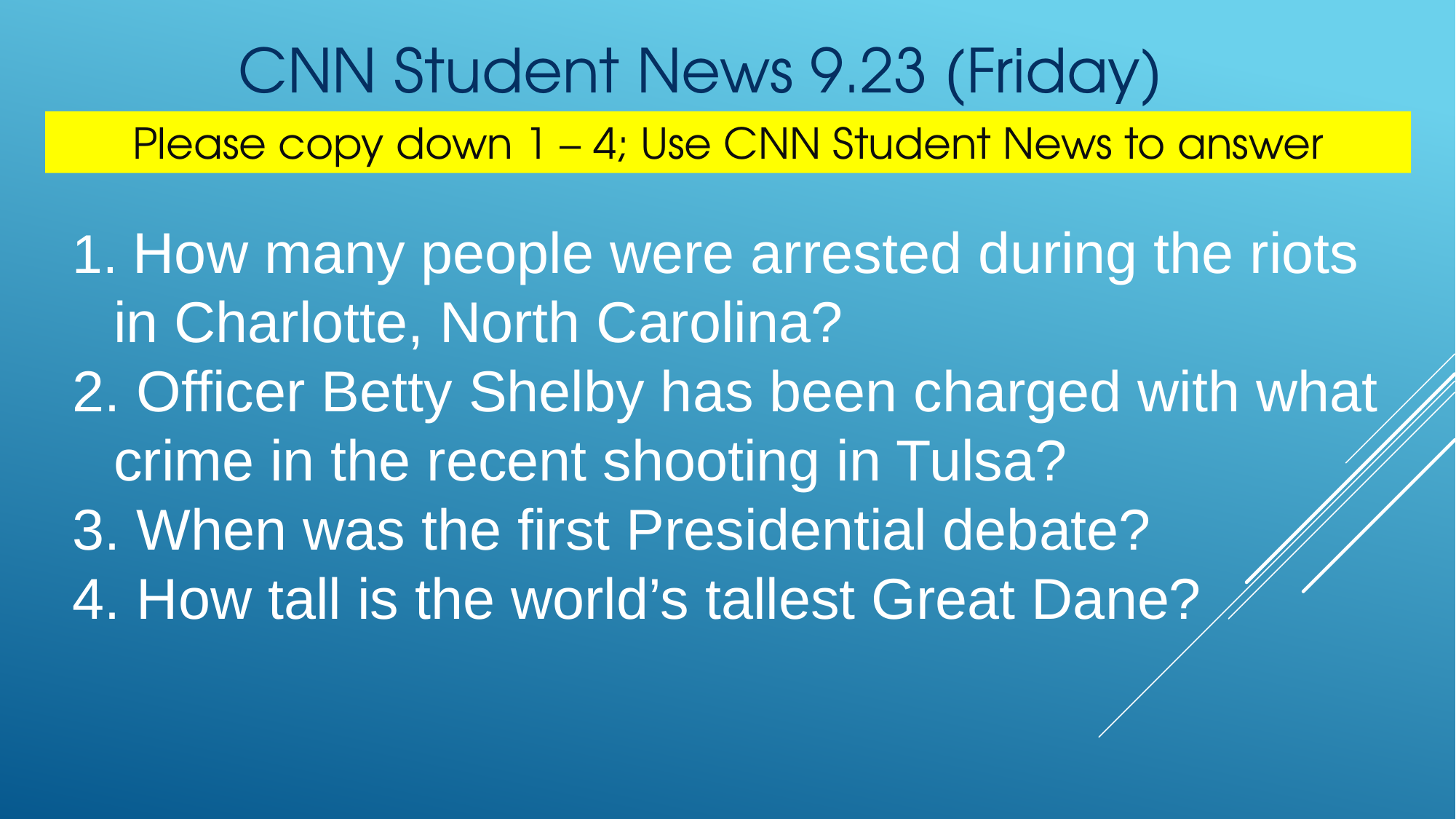

CNN Student News 9.23 (Friday)
Please copy down 1 – 4; Use CNN Student News to answer

 How many people were arrested during the riots in Charlotte, North Carolina?
 Officer Betty Shelby has been charged with what crime in the recent shooting in Tulsa?
 When was the first Presidential debate?
 How tall is the world’s tallest Great Dane?